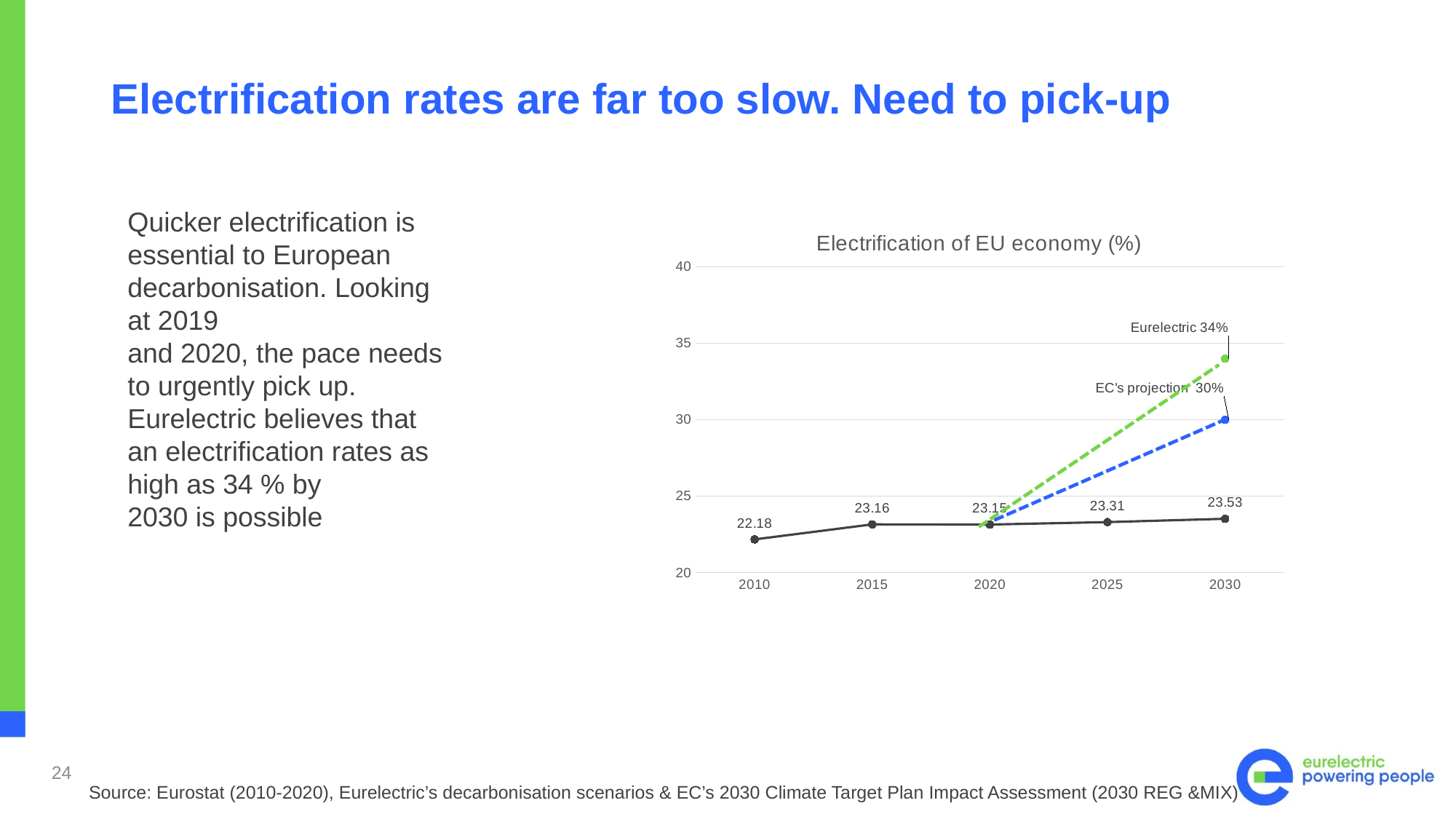

# Electrification rates are far too slow. Need to pick-up
Quicker electrification is essential to European decarbonisation. Looking at 2019
and 2020, the pace needs to urgently pick up.
Eurelectric believes that an electrification rates as high as 34 % by
2030 is possible

### Chart: Electrification of EU economy (%)

| Category | Electrification (%) | EC's projection  30% | Eurelectric 34% |  |
|---|---|---|---|---|
| 2010 | 22.18 | None | None | None |
| 2015 | 23.16 | None | None | None |
| 2020 | 23.15 | None | None | None |
| 2025 | 23.310000000000002 | None | None | None |
| 2030 | 23.52636363636364 | 30.0 | 34.0 | None |
24
Source: Eurostat (2010-2020), Eurelectric’s decarbonisation scenarios & EC’s 2030 Climate Target Plan Impact Assessment (2030 REG &MIX)